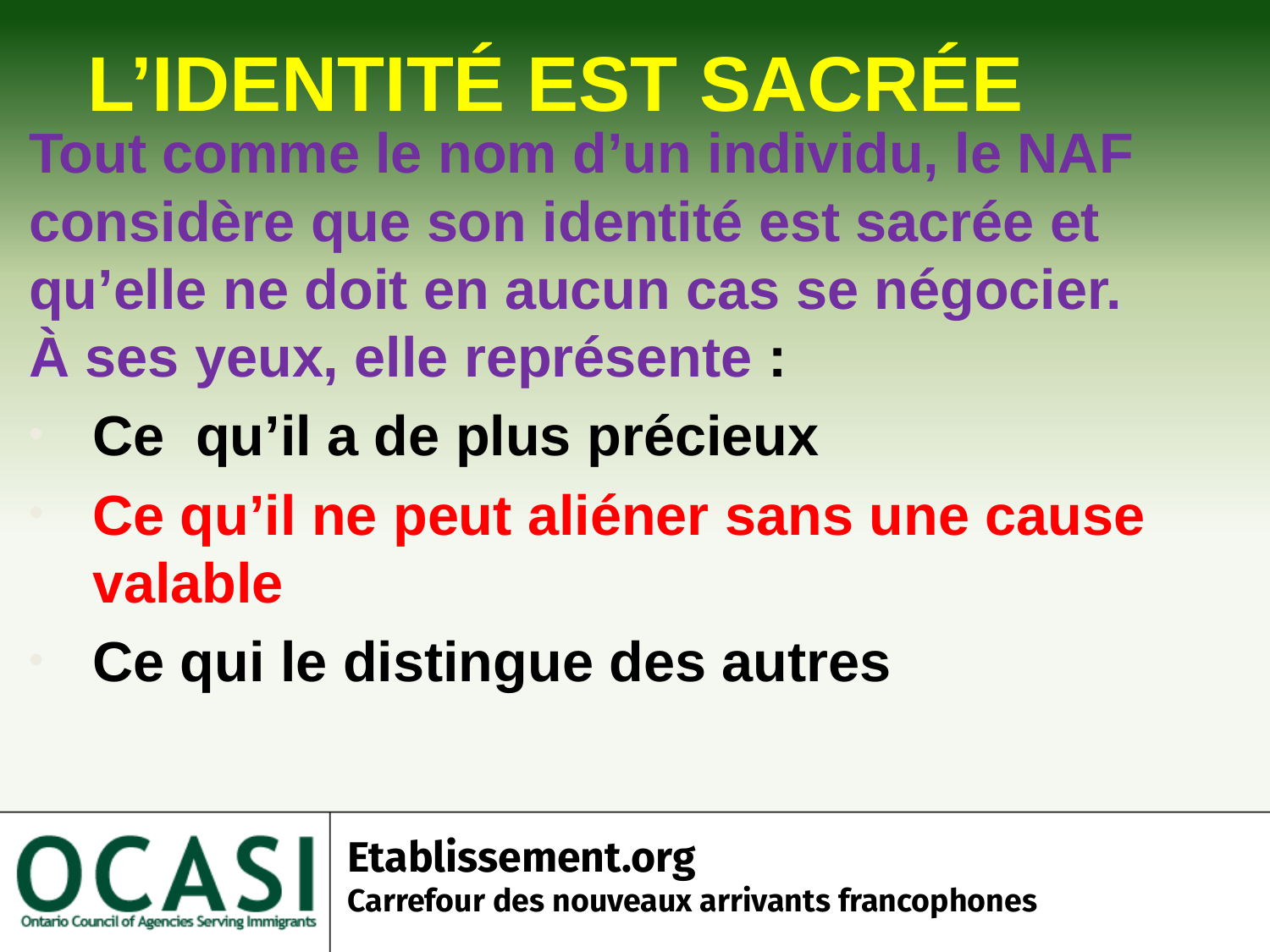

L’IDENTITÉ EST SACRÉE
Tout comme le nom d’un individu, le NAF considère que son identité est sacrée et qu’elle ne doit en aucun cas se négocier. À ses yeux, elle représente :
Ce  qu’il a de plus précieux
Ce qu’il ne peut aliéner sans une cause valable
Ce qui le distingue des autres
Etablissement.org
Carrefour des nouveaux arrivants francophones